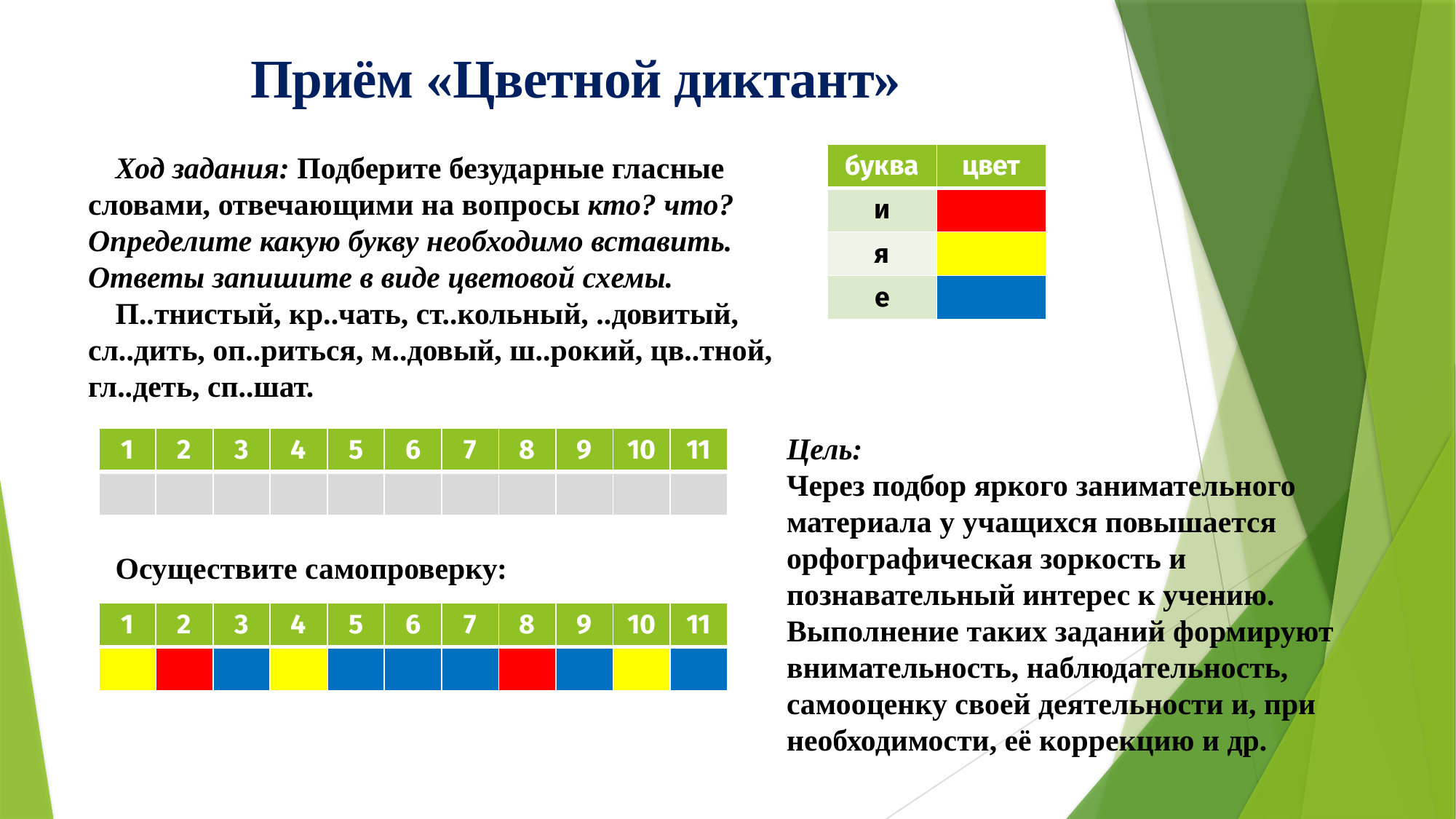

Приём «Цветной диктант»
Ход задания: Подберите безударные гласные словами, отвечающими на вопросы кто? что? Определите какую букву необходимо вставить. Ответы запишите в виде цветовой схемы.
П..тнистый, кр..чать, ст..кольный, ..довитый, сл..дить, оп..риться, м..довый, ш..рокий, цв..тной, гл..деть, сп..шат.

Осуществите самопроверку:
| буква | цвет |
| --- | --- |
| и |  |
| я |  |
| е |  |
Цель:
Через подбор яркого занимательного материала у учащихся повышается орфографическая зоркость и  познавательный интерес к учению.
Выполнение таких заданий формируют внимательность, наблюдательность, самооценку своей деятельности и, при необходимости, её коррекцию и др.
| 1 | 2 | 3 | 4 | 5 | 6 | 7 | 8 | 9 | 10 | 11 |
| --- | --- | --- | --- | --- | --- | --- | --- | --- | --- | --- |
|  |  |  |  |  |  |  |  |  |  |  |
| 1 | 2 | 3 | 4 | 5 | 6 | 7 | 8 | 9 | 10 | 11 |
| --- | --- | --- | --- | --- | --- | --- | --- | --- | --- | --- |
|  |  |  |  |  |  |  |  |  |  |  |